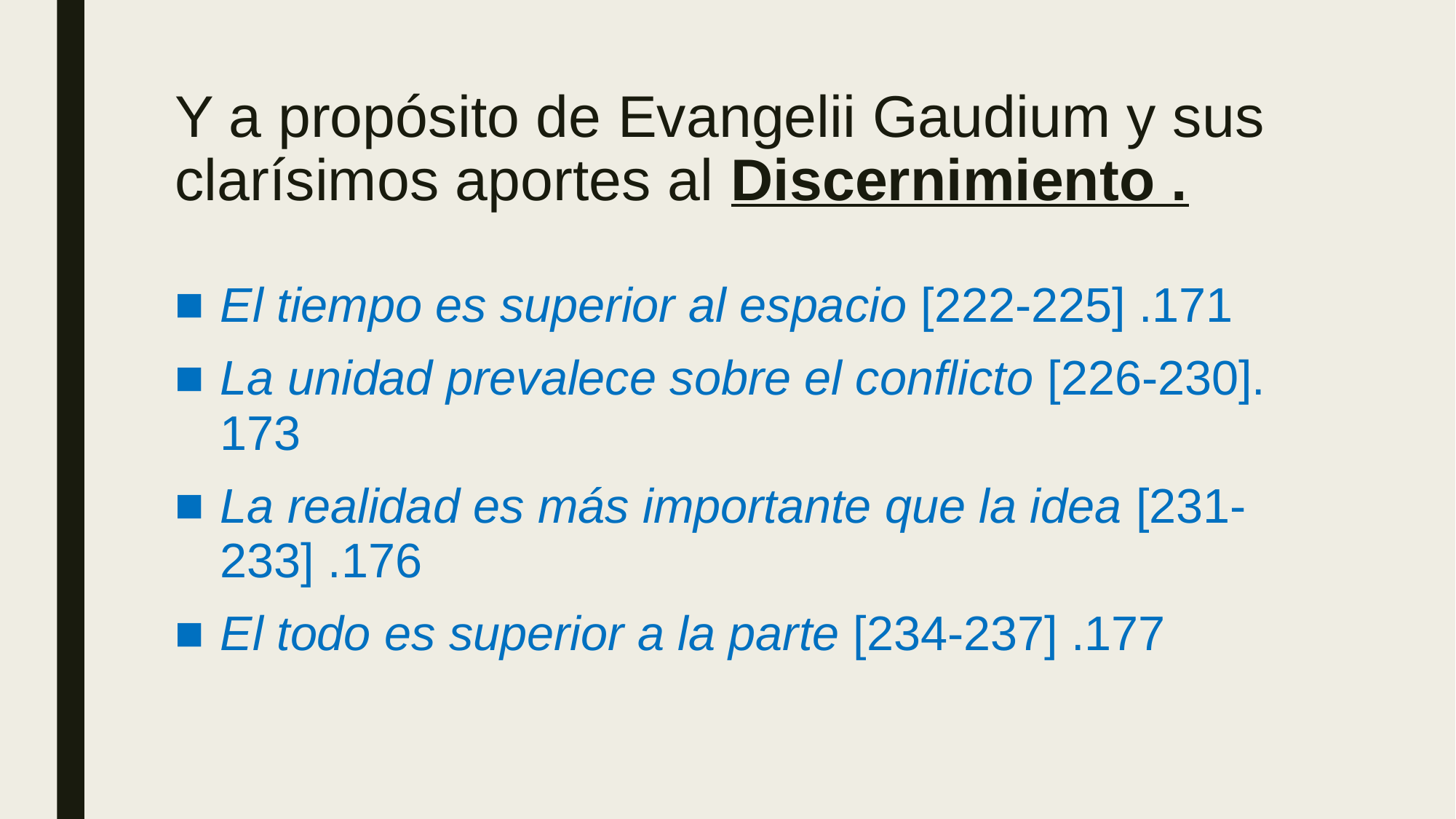

# Y a propósito de Evangelii Gaudium y sus clarísimos aportes al Discernimiento .
El tiempo es superior al espacio [222-225] .171
La unidad prevalece sobre el conflicto [226-230]. 173
La realidad es más importante que la idea [231-233] .176
El todo es superior a la parte [234-237] .177